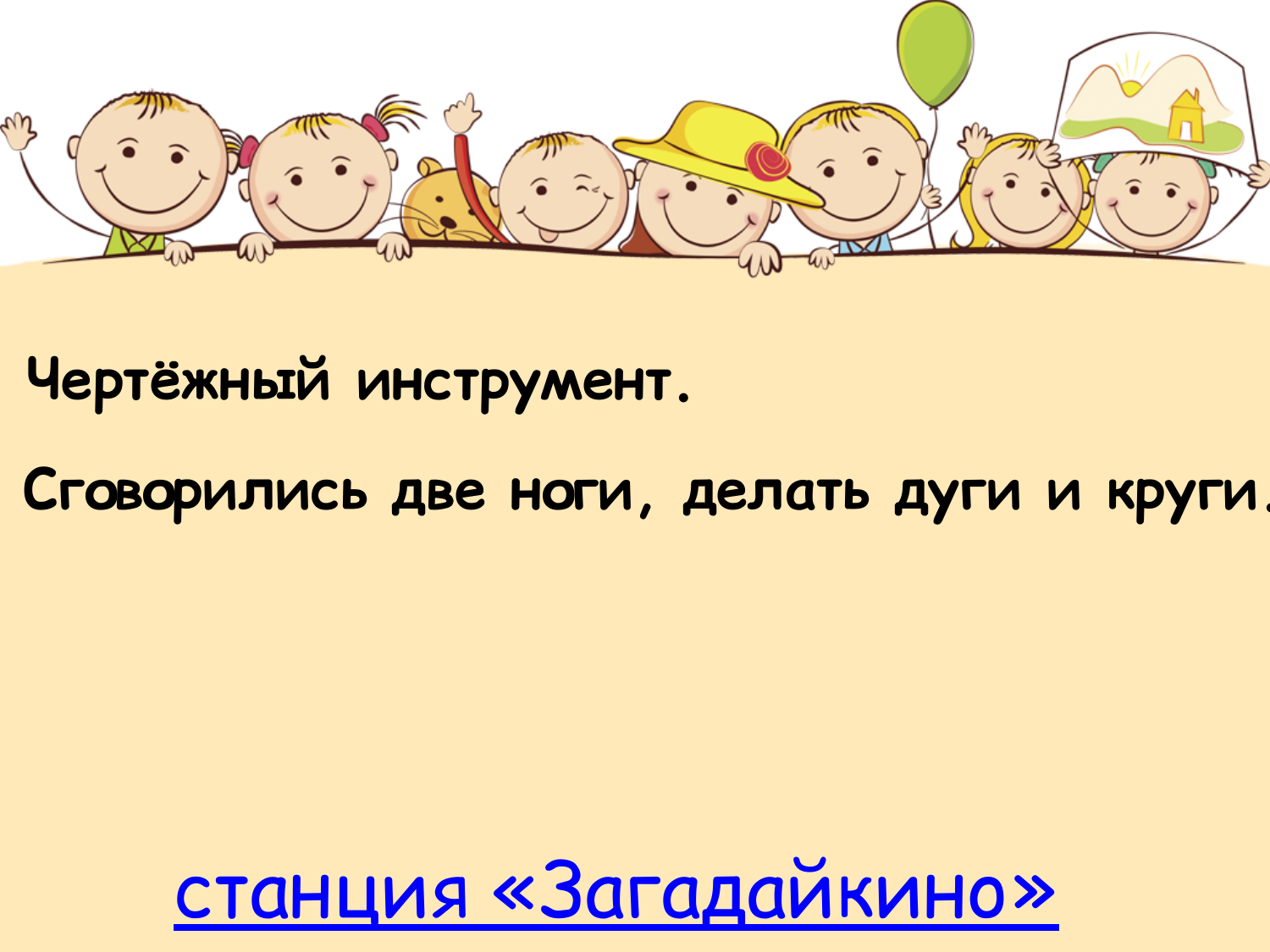

Чертёжный инструмент.
Сговорились две ноги, делать дуги и круги.
# станция «Загадайкино»